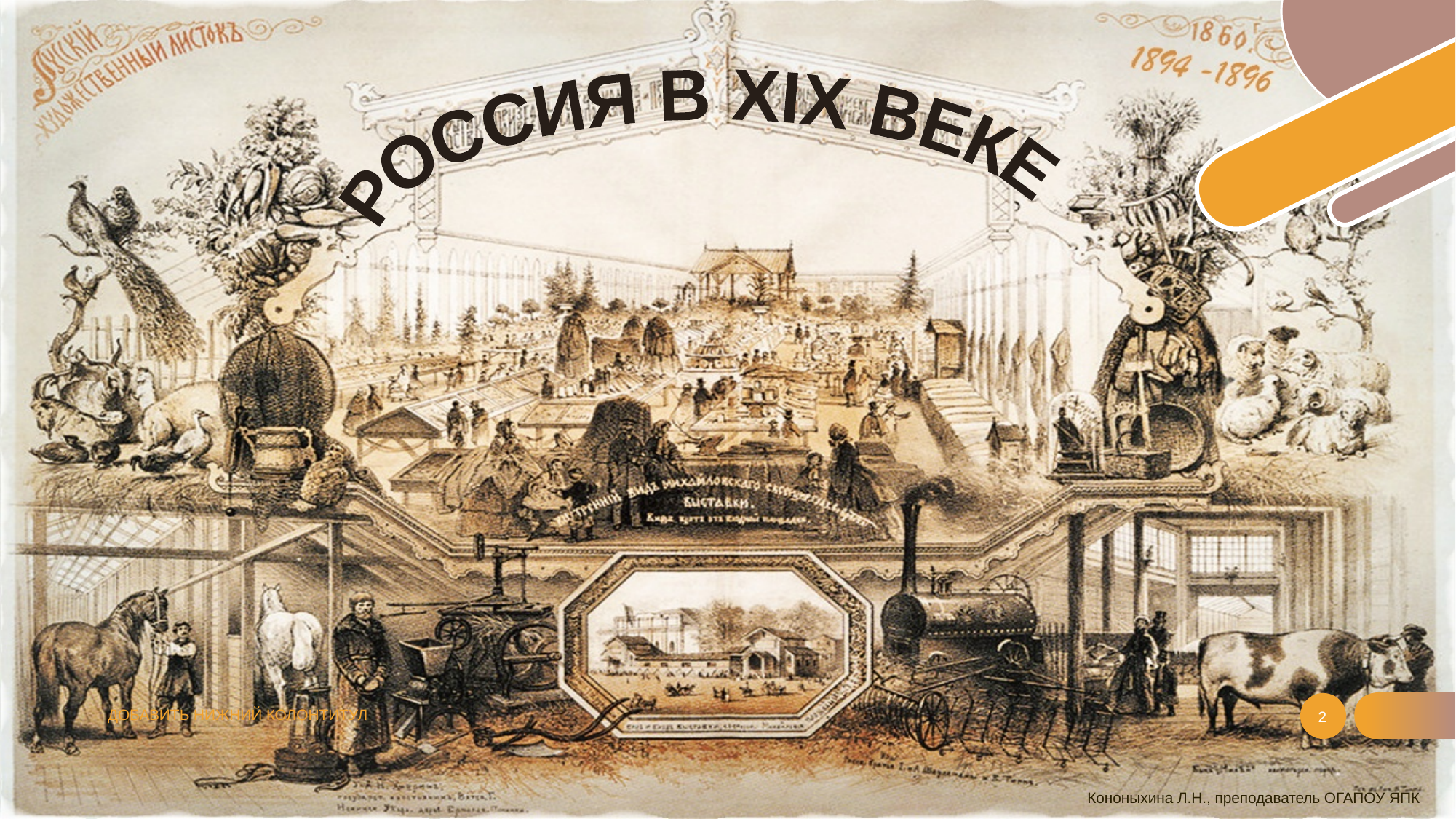

РОССИЯ В XIX ВЕКЕ
ДОБАВИТЬ НИЖНИЙ КОЛОНТИТУЛ
2
Кононыхина Л.Н., преподаватель ОГАПОУ ЯПК